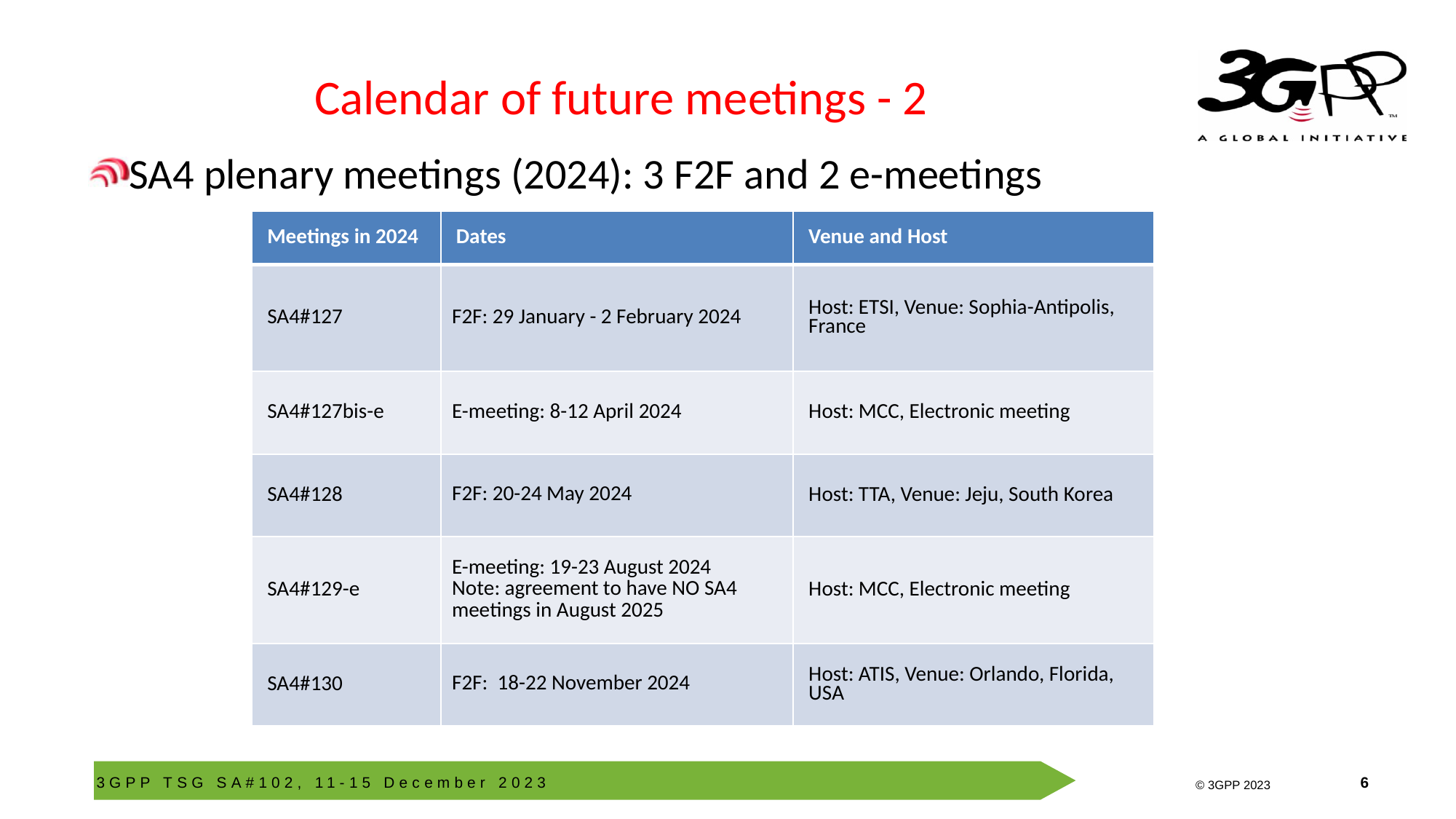

# Calendar of future meetings - 2
SA4 plenary meetings (2024): 3 F2F and 2 e-meetings

| Meetings in 2024 | Dates | Venue and Host |
| --- | --- | --- |
| SA4#127 | F2F: 29 January - 2 February 2024 | Host: ETSI, Venue: Sophia-Antipolis, France |
| SA4#127bis-e | E-meeting: 8-12 April 2024 | Host: MCC, Electronic meeting |
| SA4#128 | F2F: 20-24 May 2024 | Host: TTA, Venue: Jeju, South Korea |
| SA4#129-e | E-meeting: 19-23 August 2024 Note: agreement to have NO SA4 meetings in August 2025 | Host: MCC, Electronic meeting |
| SA4#130 | F2F:  18-22 November 2024 | Host: ATIS, Venue: Orlando, Florida, USA |